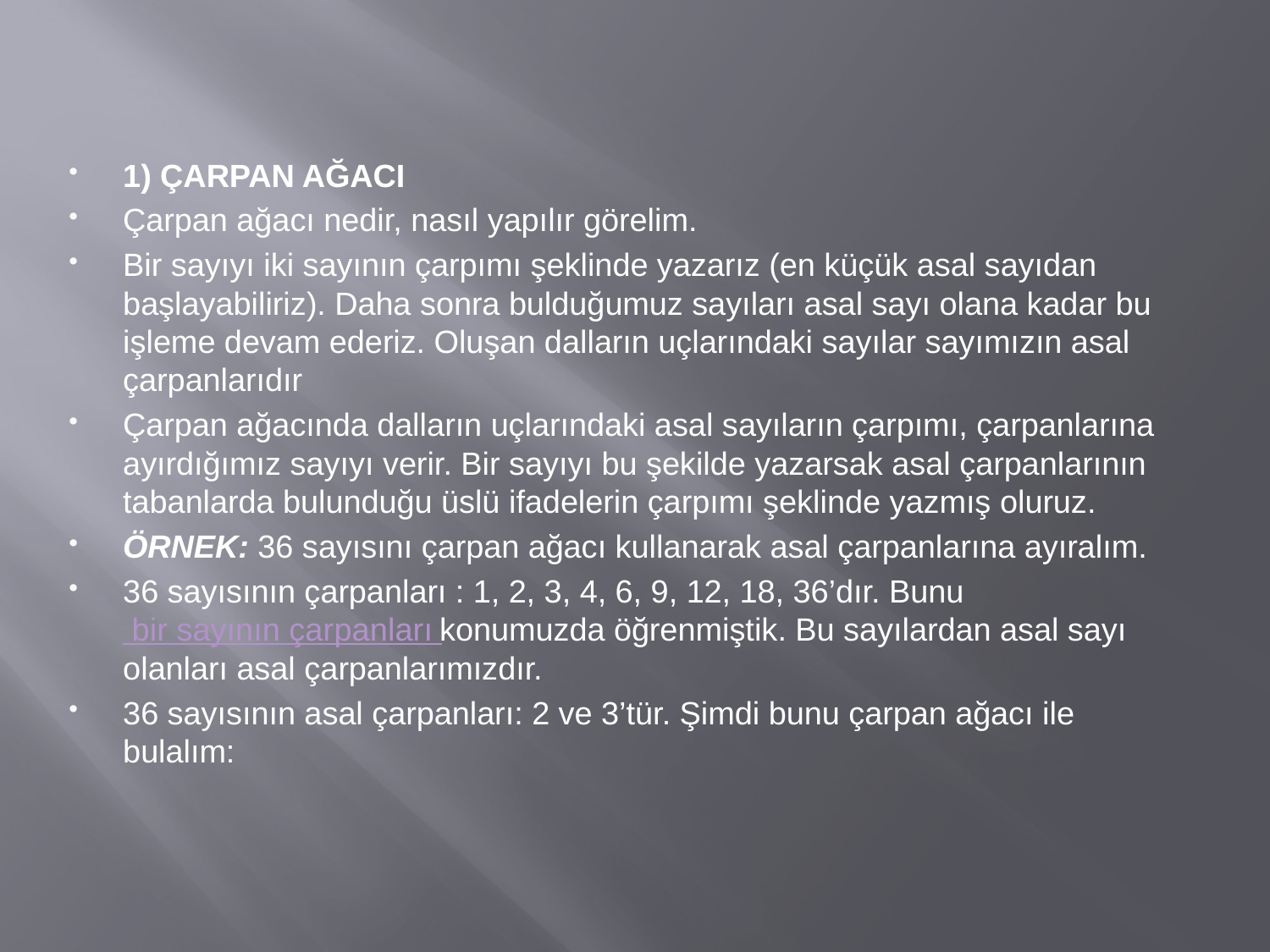

1) ÇARPAN AĞACI
Çarpan ağacı nedir, nasıl yapılır görelim.
Bir sayıyı iki sayının çarpımı şeklinde yazarız (en küçük asal sayıdan başlayabiliriz). Daha sonra bulduğumuz sayıları asal sayı olana kadar bu işleme devam ederiz. Oluşan dalların uçlarındaki sayılar sayımızın asal çarpanlarıdır
Çarpan ağacında dalların uçlarındaki asal sayıların çarpımı, çarpanlarına ayırdığımız sayıyı verir. Bir sayıyı bu şekilde yazarsak asal çarpanlarının tabanlarda bulunduğu üslü ifadelerin çarpımı şeklinde yazmış oluruz.
ÖRNEK: 36 sayısını çarpan ağacı kullanarak asal çarpanlarına ayıralım.
36 sayısının çarpanları : 1, 2, 3, 4, 6, 9, 12, 18, 36’dır. Bunu bir sayının çarpanları konumuzda öğrenmiştik. Bu sayılardan asal sayı olanları asal çarpanlarımızdır.
36 sayısının asal çarpanları: 2 ve 3’tür. Şimdi bunu çarpan ağacı ile bulalım: